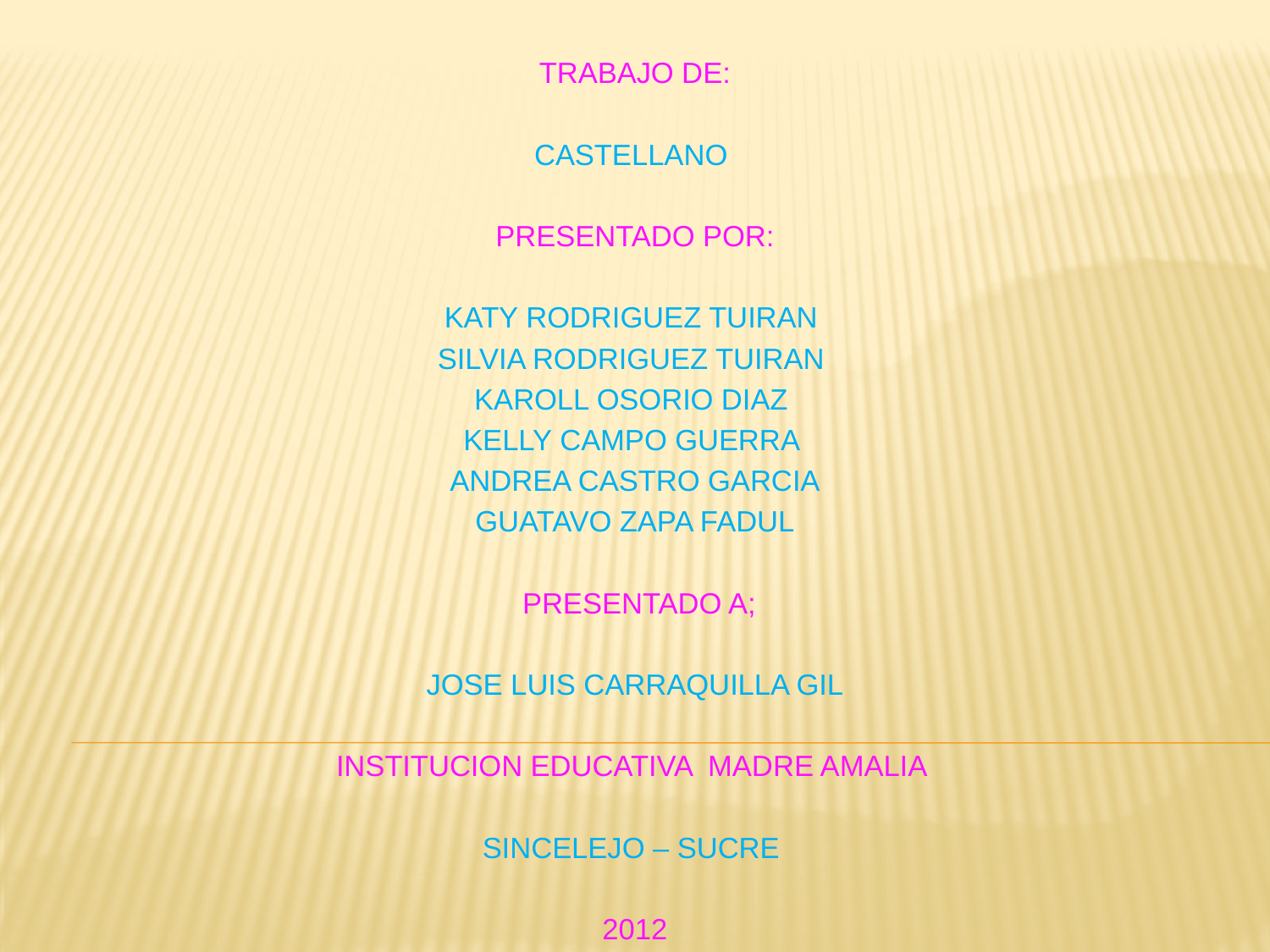

TRABAJO DE:

CASTELLANO

PRESENTADO POR:

KATY RODRIGUEZ TUIRAN
SILVIA RODRIGUEZ TUIRAN
KAROLL OSORIO DIAZ
KELLY CAMPO GUERRA
ANDREA CASTRO GARCIA
GUATAVO ZAPA FADUL

 PRESENTADO A;

JOSE LUIS CARRAQUILLA GIL

INSTITUCION EDUCATIVA  MADRE AMALIA

SINCELEJO – SUCRE

2012